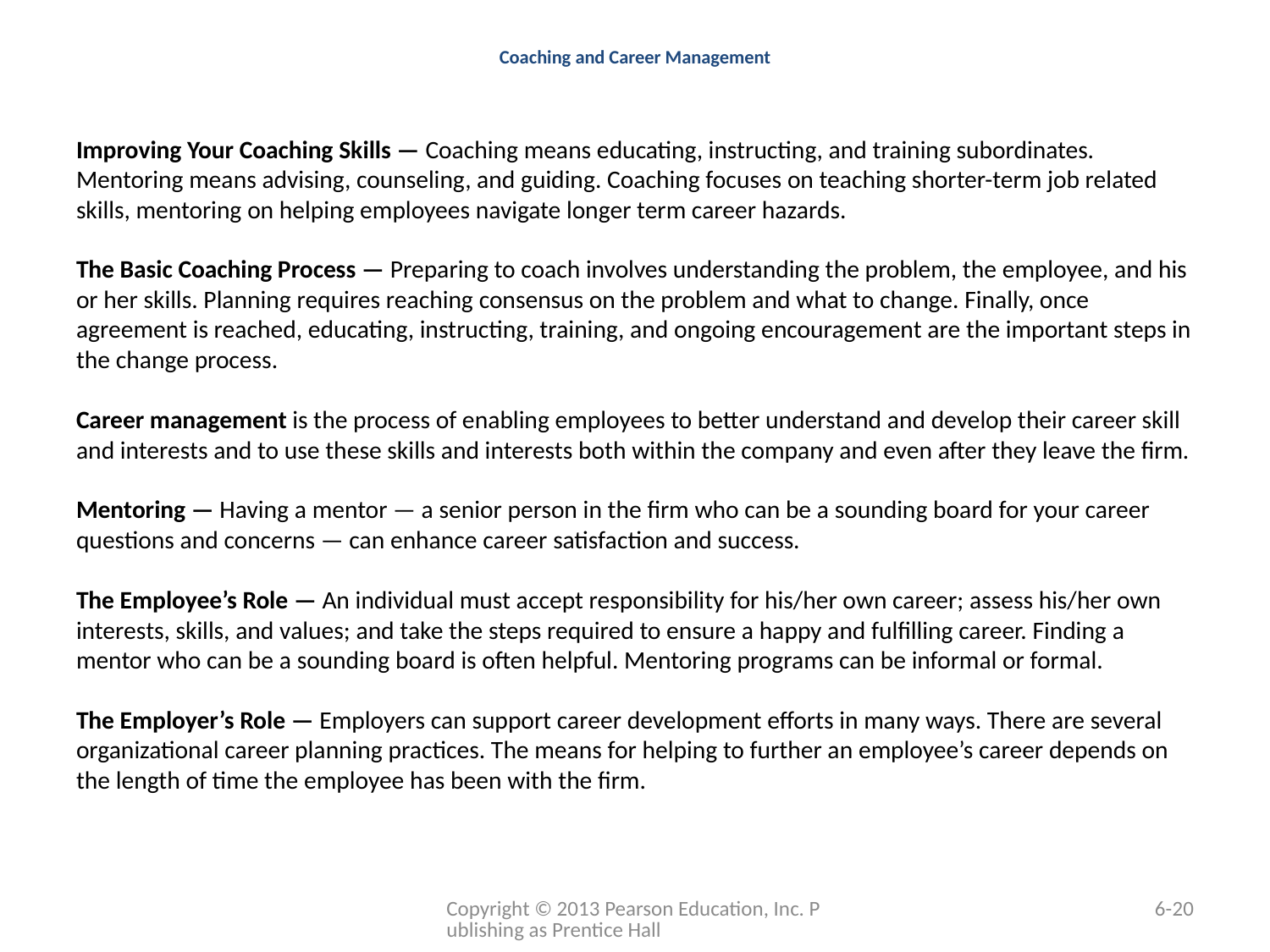

# Coaching and Career Management
Improving Your Coaching Skills — Coaching means educating, instructing, and training subordinates. Mentoring means advising, counseling, and guiding. Coaching focuses on teaching shorter-term job related skills, mentoring on helping employees navigate longer term career hazards.

The Basic Coaching Process — Preparing to coach involves understanding the problem, the employee, and his or her skills. Planning requires reaching consensus on the problem and what to change. Finally, once agreement is reached, educating, instructing, training, and ongoing encouragement are the important steps in the change process.

Career management is the process of enabling employees to better understand and develop their career skill and interests and to use these skills and interests both within the company and even after they leave the firm.

Mentoring — Having a mentor — a senior person in the firm who can be a sounding board for your career questions and concerns — can enhance career satisfaction and success.

The Employee’s Role — An individual must accept responsibility for his/her own career; assess his/her own interests, skills, and values; and take the steps required to ensure a happy and fulfilling career. Finding a mentor who can be a sounding board is often helpful. Mentoring programs can be informal or formal.

The Employer’s Role — Employers can support career development efforts in many ways. There are several organizational career planning practices. The means for helping to further an employee’s career depends on the length of time the employee has been with the firm.

Copyright © 2013 Pearson Education, Inc. Publishing as Prentice Hall
6-20